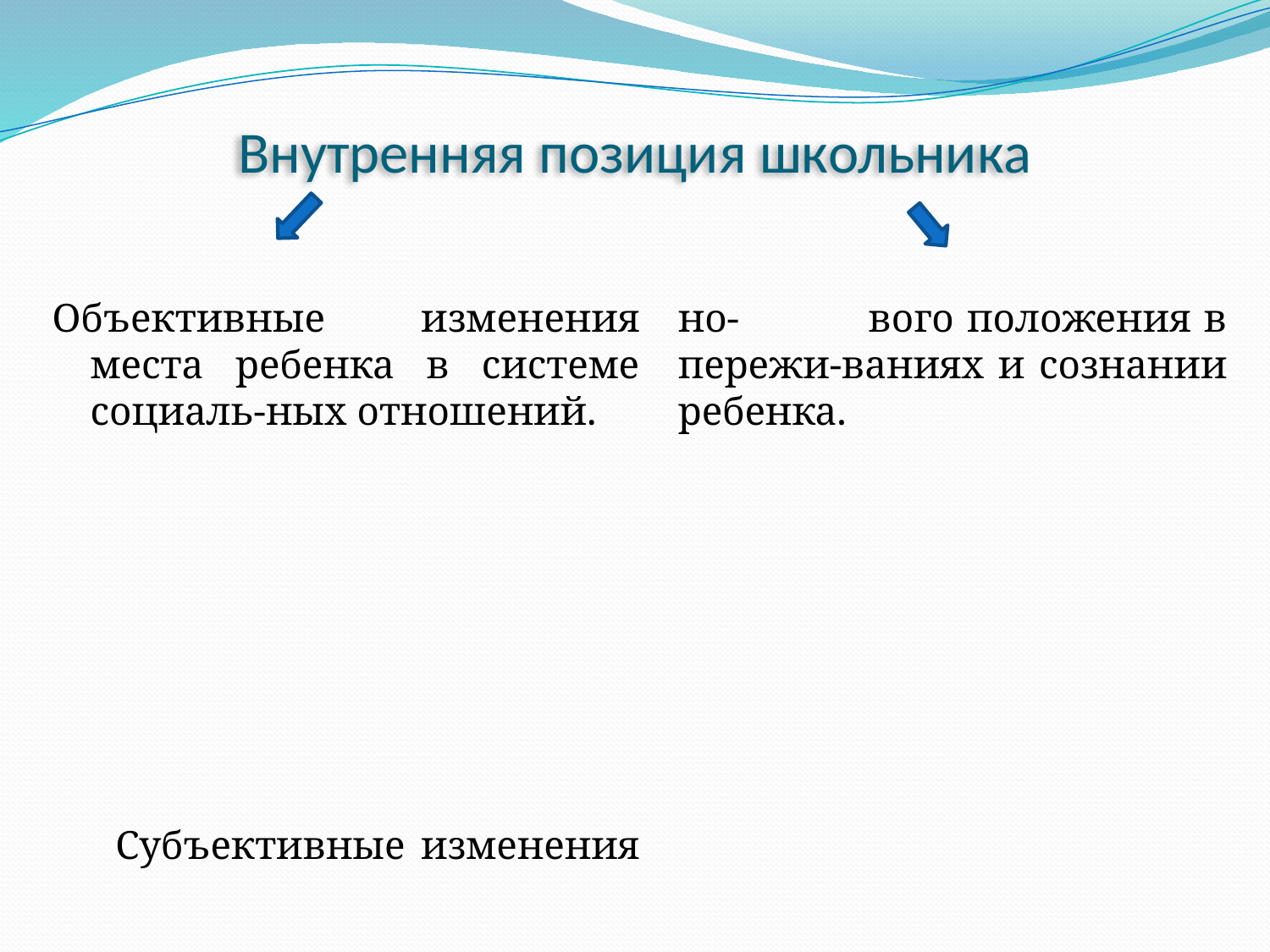

# Внутренняя позиция школьника

Объективные изменения места ребенка в системе социаль-ных отношений.

    Субъективные изменения но-          вого положения в пережи-ваниях и сознании ребенка.